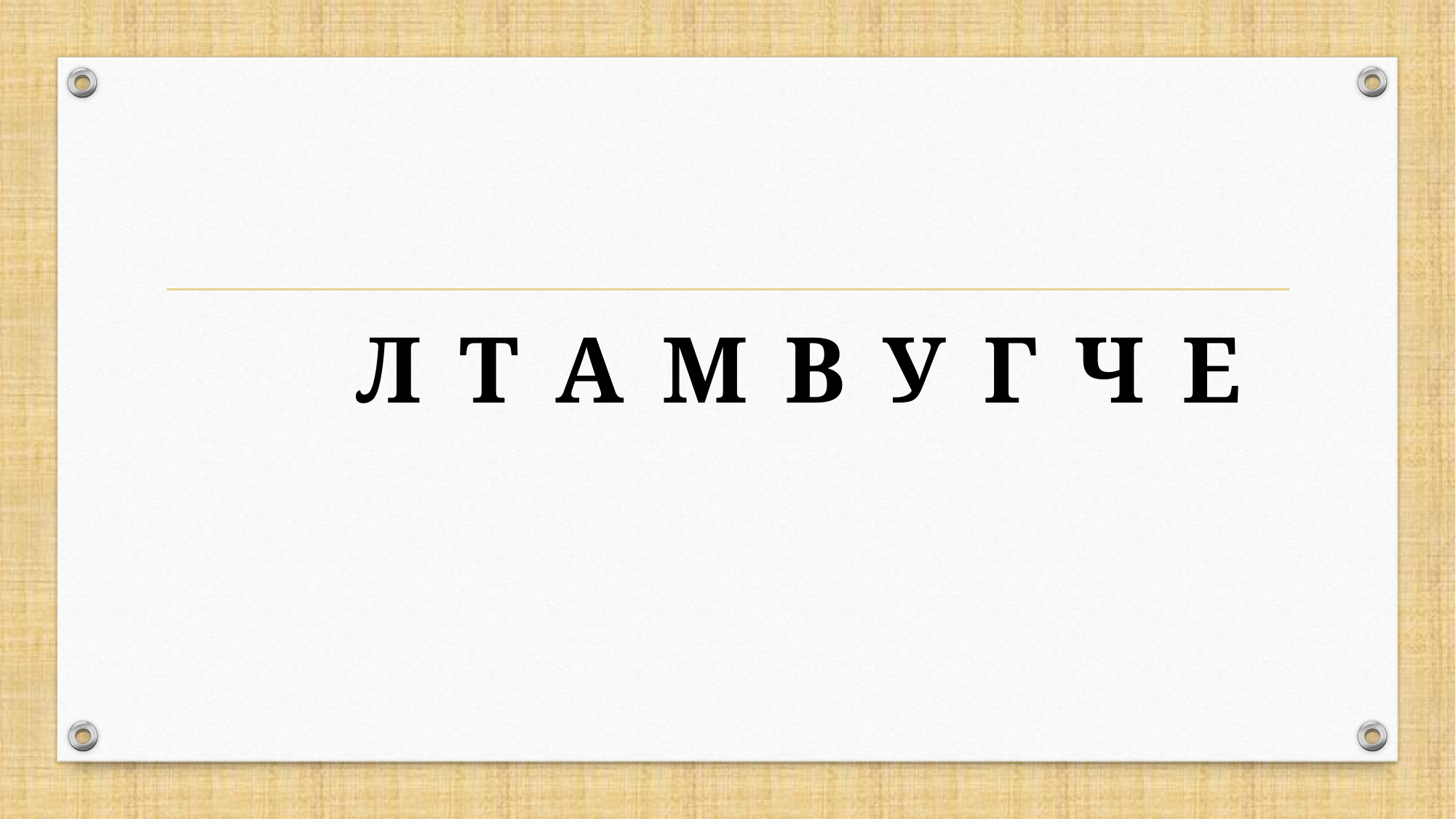

#

Л  Т  А  М  В  У  Г  Ч  Е